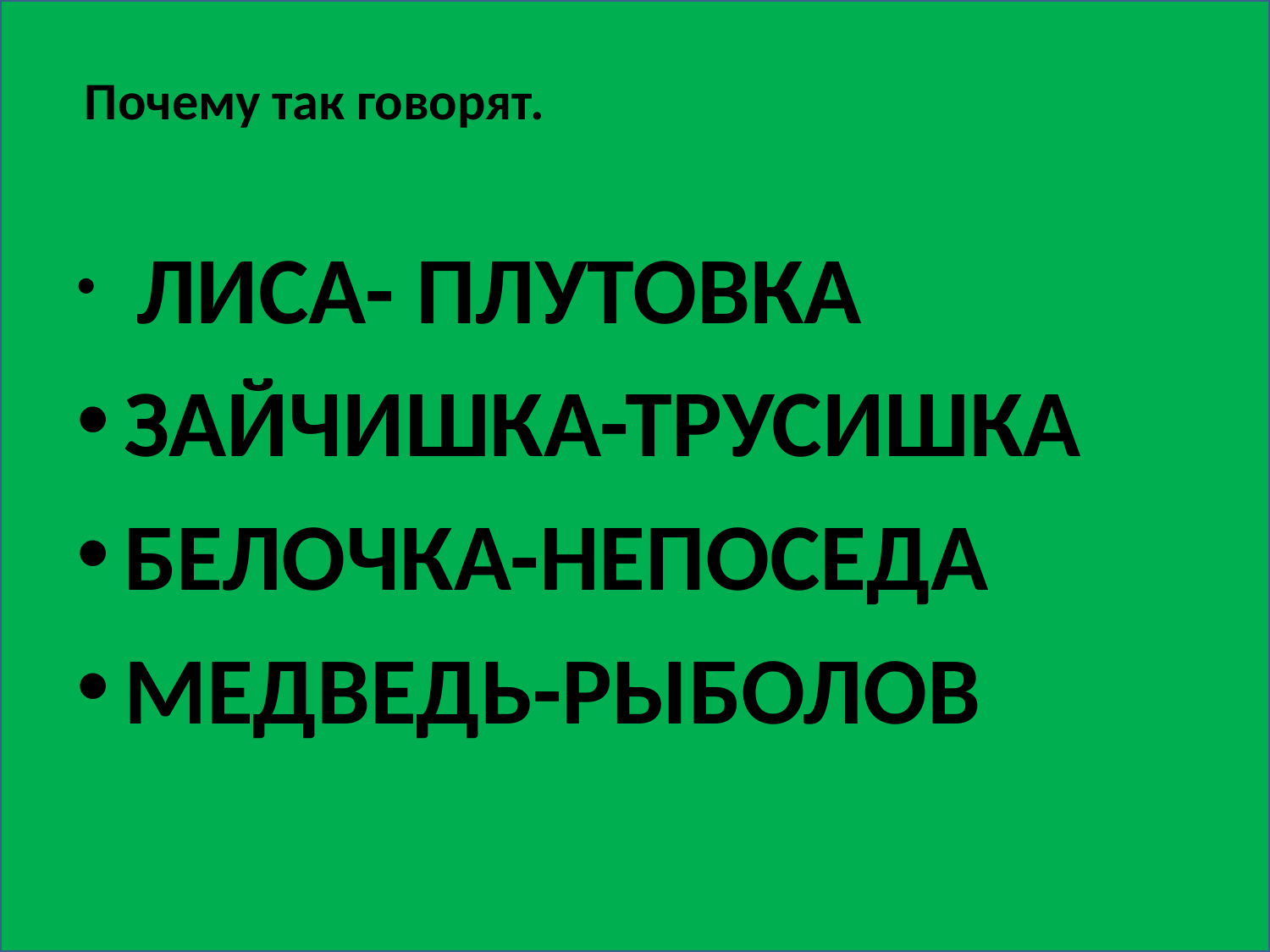

# Почему так говорят.
 ЛИСА- ПЛУТОВКА
ЗАЙЧИШКА-ТРУСИШКА
БЕЛОЧКА-НЕПОСЕДА
МЕДВЕДЬ-РЫБОЛОВ